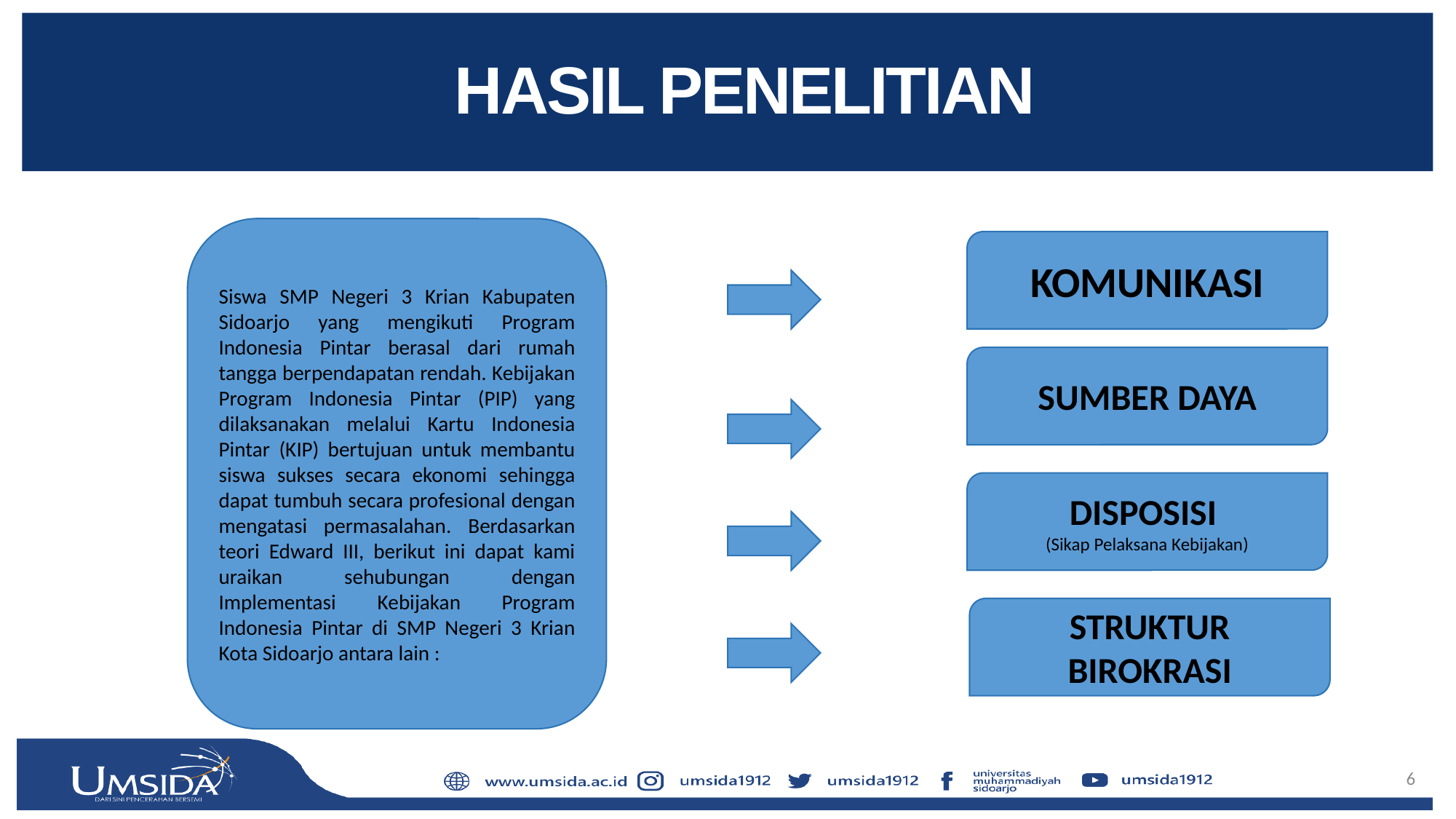

HASIL PENELITIAN
Siswa SMP Negeri 3 Krian Kabupaten Sidoarjo yang mengikuti Program Indonesia Pintar berasal dari rumah tangga berpendapatan rendah. Kebijakan Program Indonesia Pintar (PIP) yang dilaksanakan melalui Kartu Indonesia Pintar (KIP) bertujuan untuk membantu siswa sukses secara ekonomi sehingga dapat tumbuh secara profesional dengan mengatasi permasalahan. Berdasarkan teori Edward III, berikut ini dapat kami uraikan sehubungan dengan Implementasi Kebijakan Program Indonesia Pintar di SMP Negeri 3 Krian Kota Sidoarjo antara lain :
KOMUNIKASI

SUMBER DAYA

DISPOSISI
(Sikap Pelaksana Kebijakan)

STRUKTUR BIROKRASI